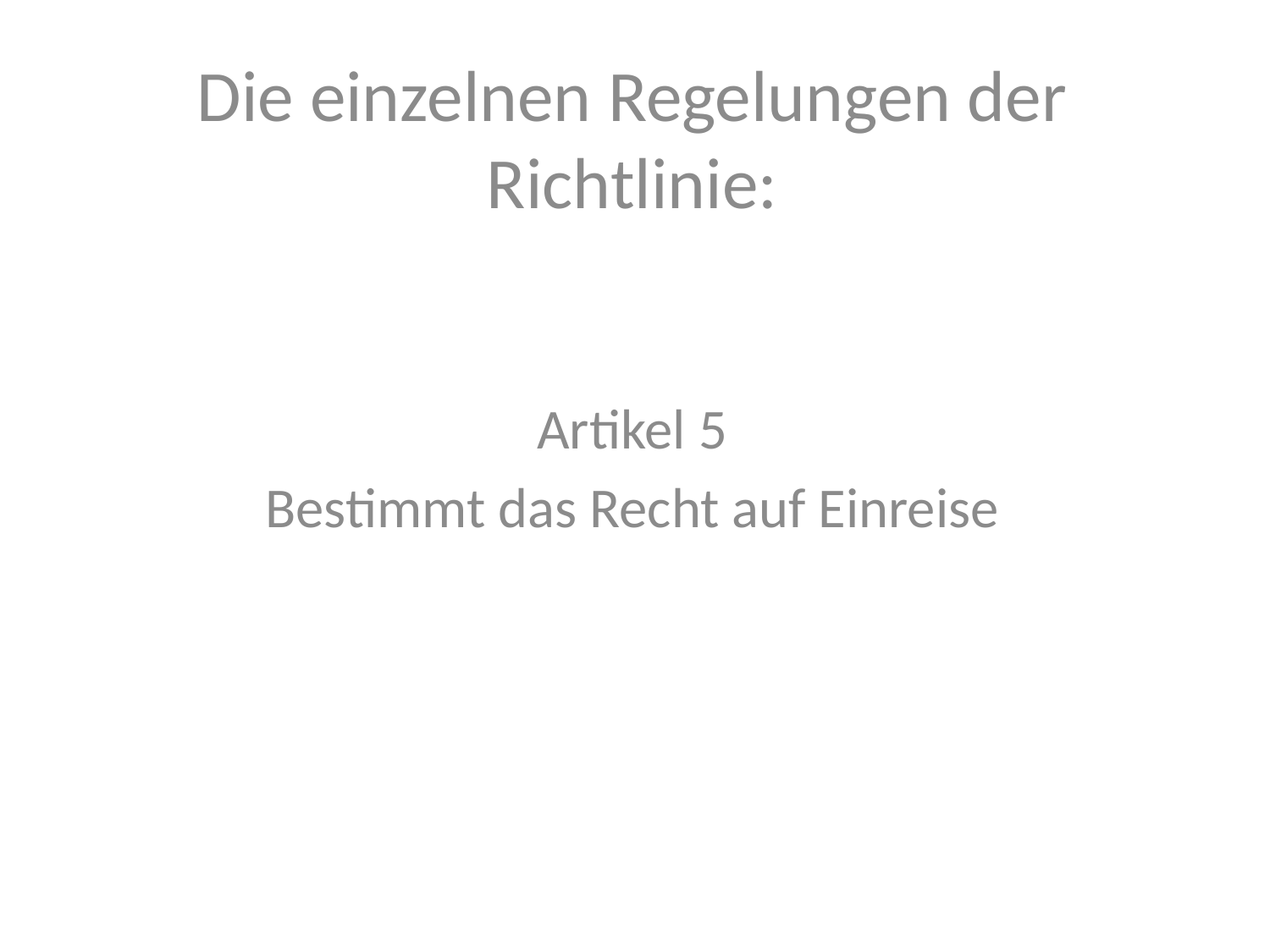

Die einzelnen Regelungen der Richtlinie:

Artikel 5
Bestimmt das Recht auf Einreise